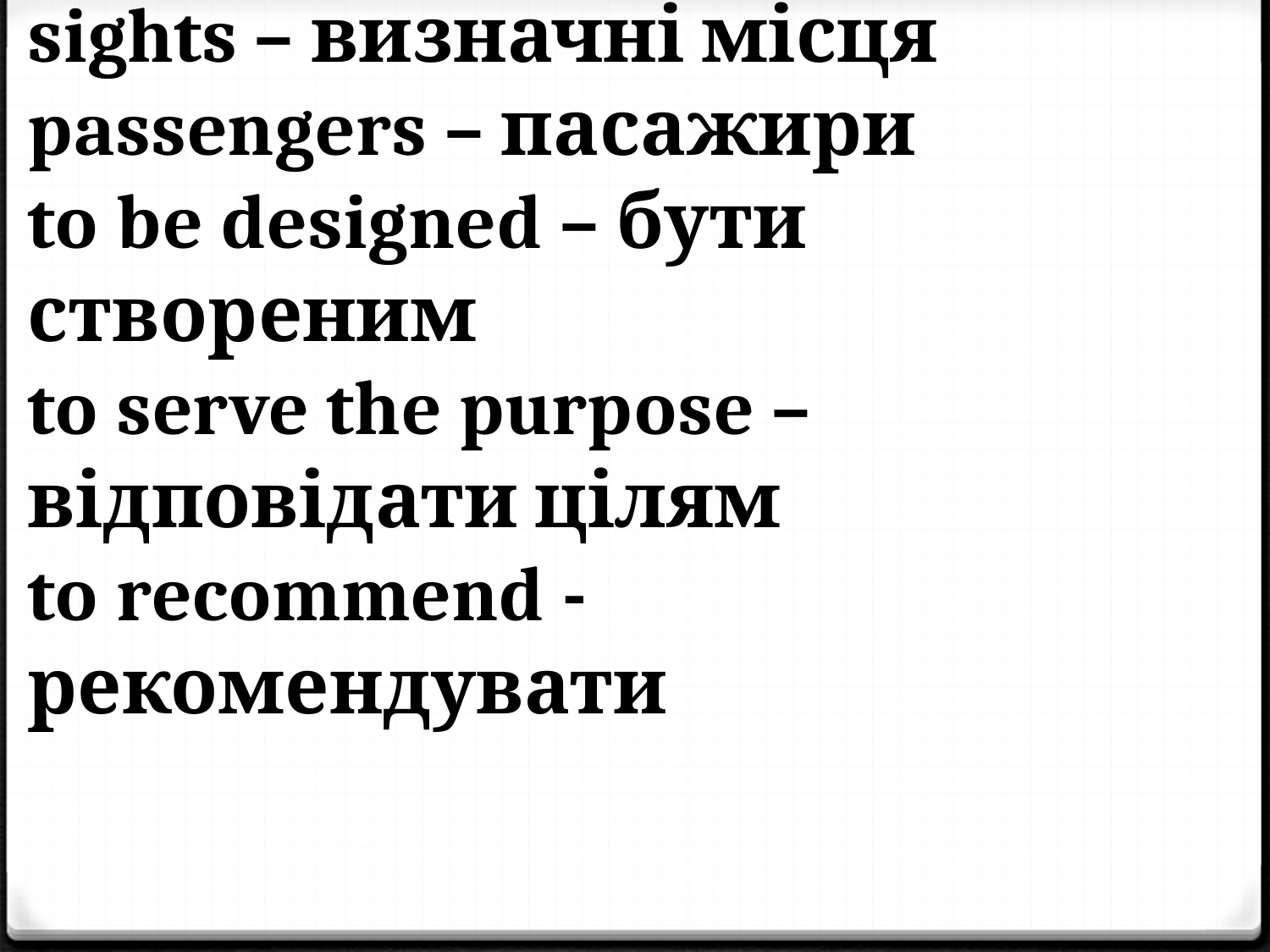

# sights – визначні місця passengers – пасажири to be designed – бути створеним to serve the purpose – відповідати цілям to recommend - рекомендувати